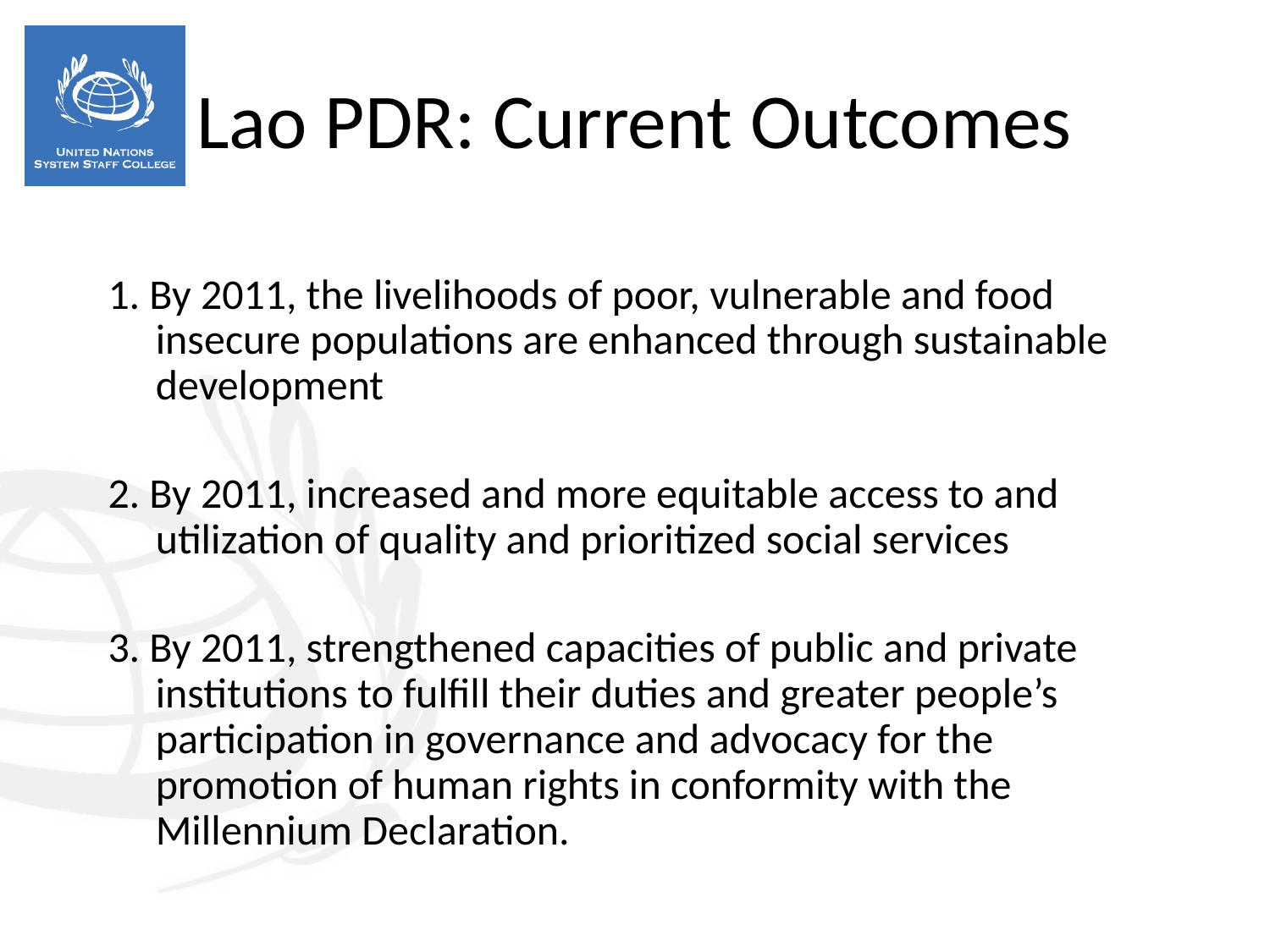

Lao PDR: Current Outcomes
1. By 2011, the livelihoods of poor, vulnerable and food insecure populations are enhanced through sustainable development

2. By 2011, increased and more equitable access to and utilization of quality and prioritized social services

3. By 2011, strengthened capacities of public and private institutions to fulfill their duties and greater people’s participation in governance and advocacy for the promotion of human rights in conformity with the Millennium Declaration.